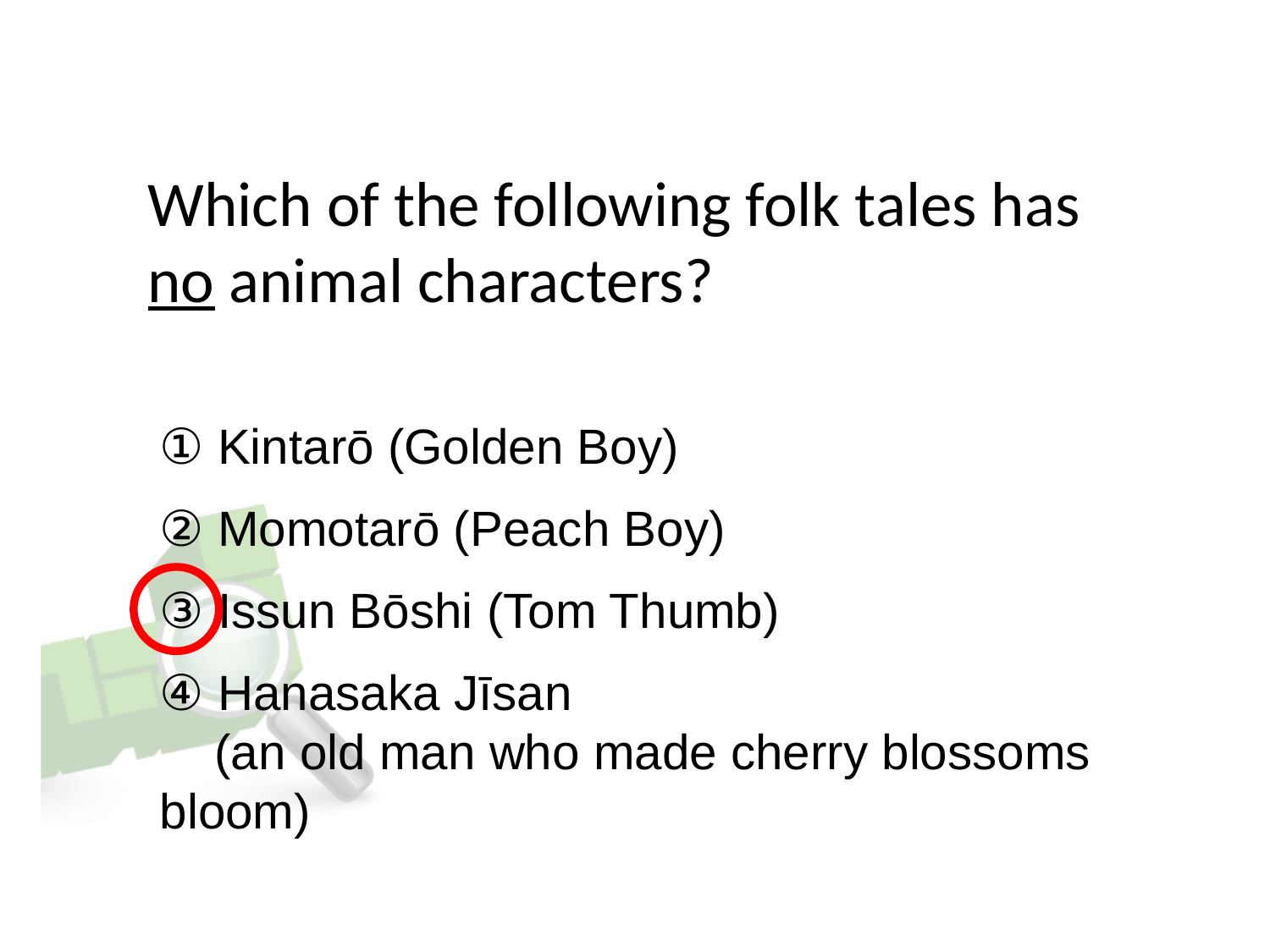

# Which of the following folk tales has no animal characters?
① Kintarō (Golden Boy)
② Momotarō (Peach Boy)
③ Issun Bōshi (Tom Thumb)
④ Hanasaka Jīsan 
    (an old man who made cherry blossoms bloom)